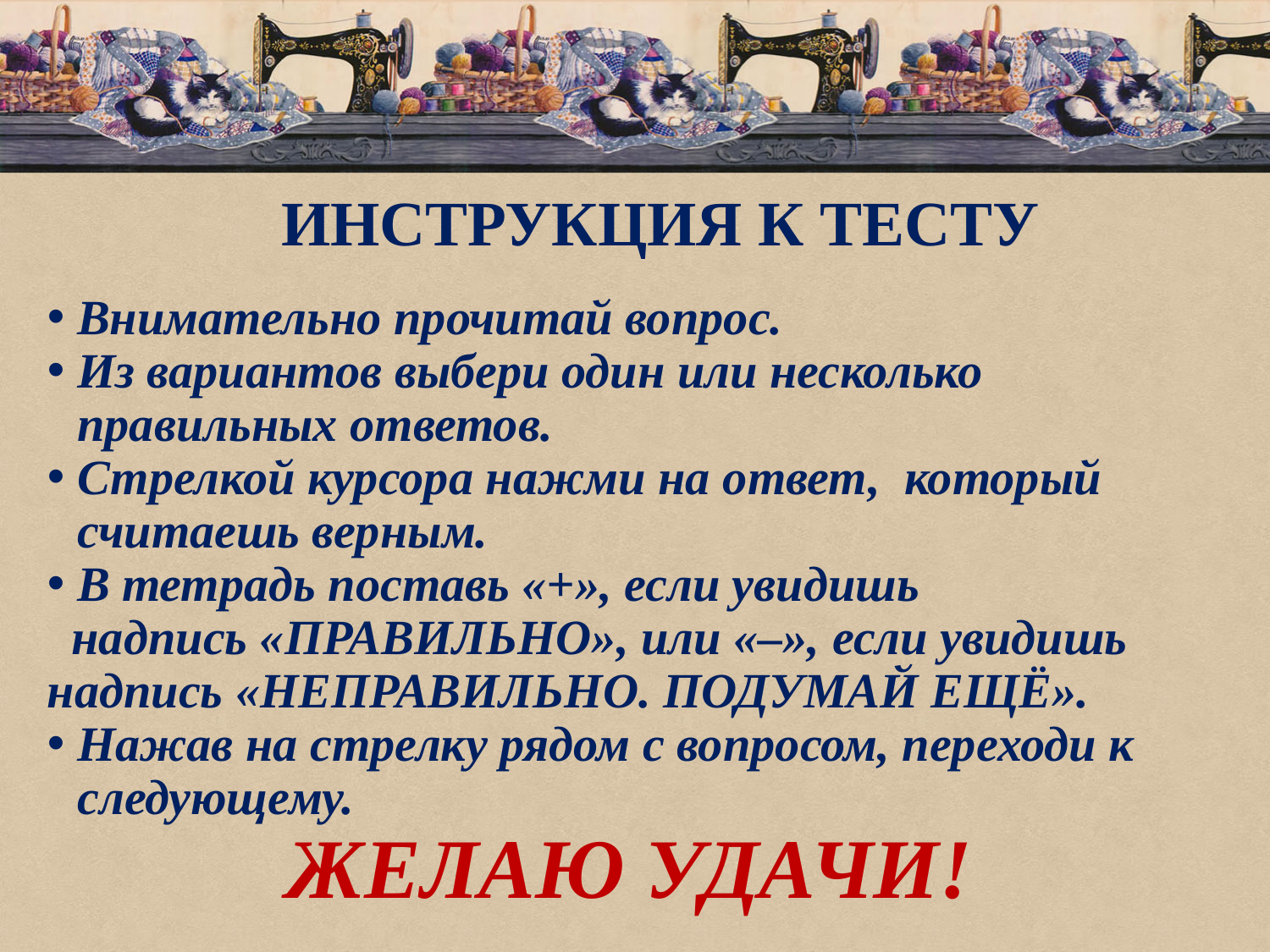

ИНСТРУКЦИЯ К ТЕСТУ
Внимательно прочитай вопрос.
Из вариантов выбери один или несколько правильных ответов.
Стрелкой курсора нажми на ответ,  который считаешь верным.
В тетрадь поставь «+», если увидишь
  надпись «ПРАВИЛЬНО», или «–», если увидишь надпись «НЕПРАВИЛЬНО. ПОДУМАЙ ЕЩЁ».
Нажав на стрелку рядом с вопросом, переходи к следующему.
ЖЕЛАЮ УДАЧИ!